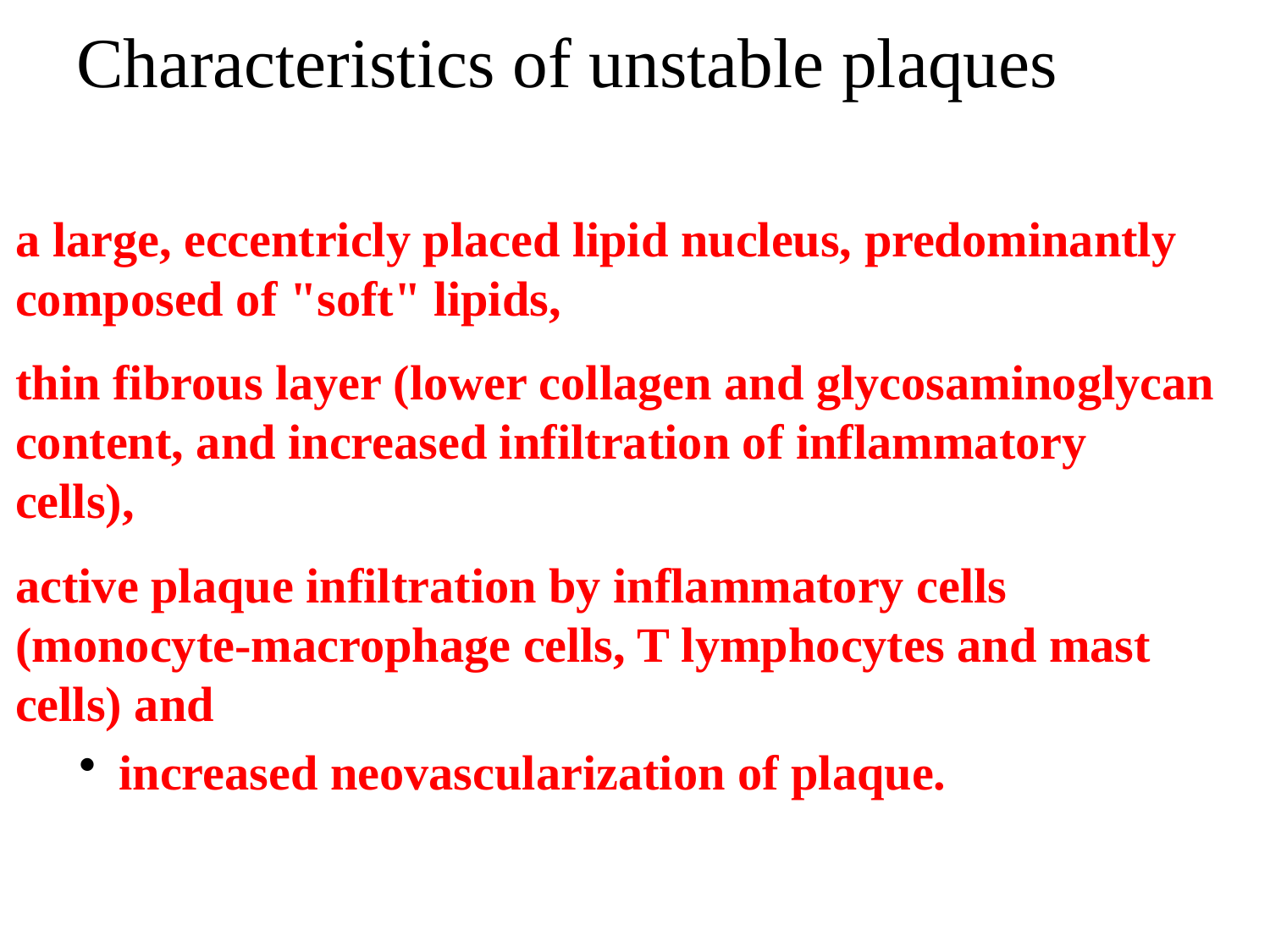

# Characteristics of unstable plaques

a large, eccentricly placed lipid nucleus, predominantly composed of "soft" lipids,
thin fibrous layer (lower collagen and glycosaminoglycan content, and increased infiltration of inflammatory cells),
active plaque infiltration by inflammatory cells (monocyte-macrophage cells, T lymphocytes and mast cells) and
increased neovascularization of plaque.